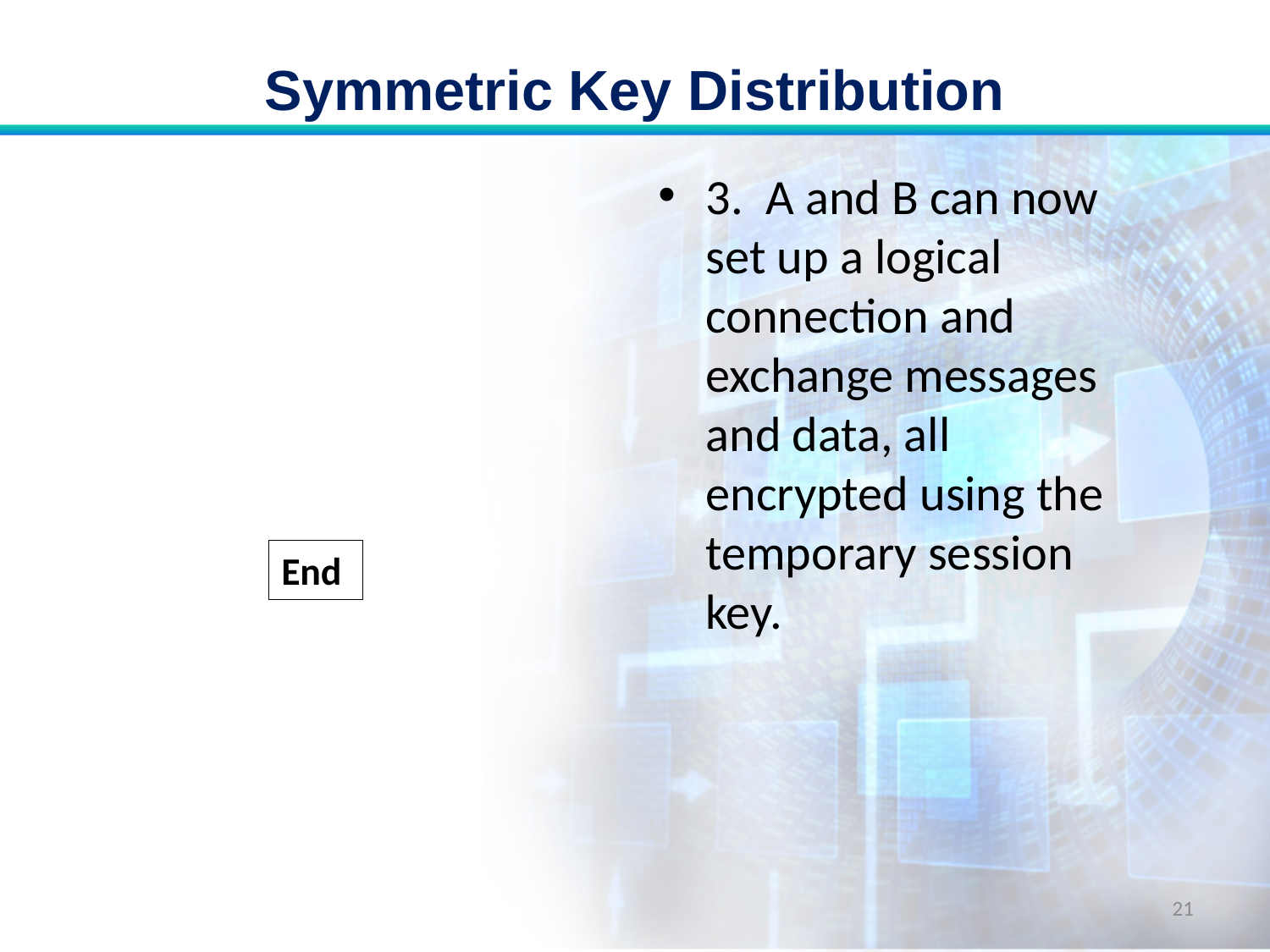

# Symmetric Key Distribution
3.  A and B can now set up a logical connection and exchange messages and data, all encrypted using the temporary session key.
End
21